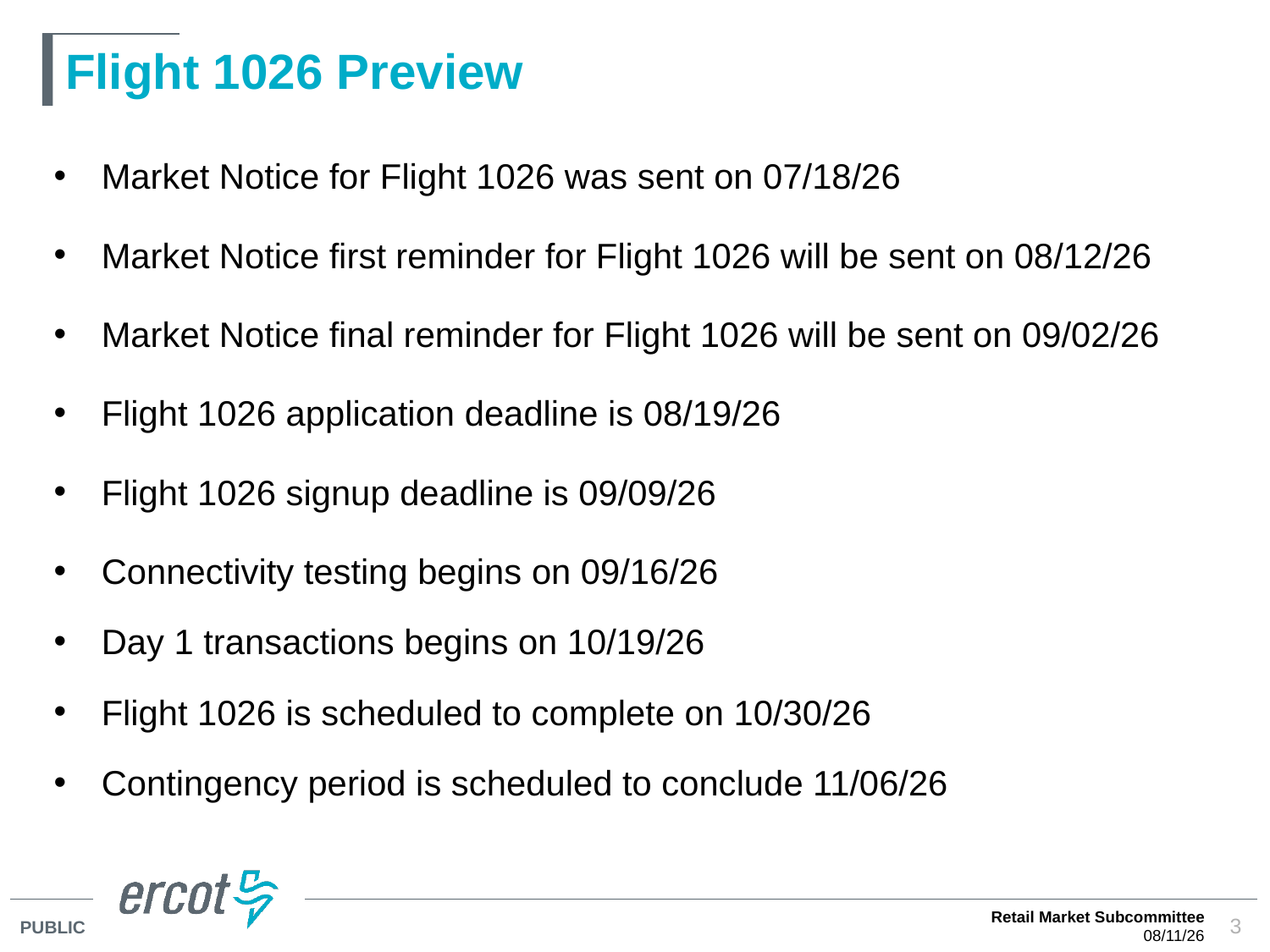

# Flight 1026 Preview
Market Notice for Flight 1026 was sent on 07/18/26
Market Notice first reminder for Flight 1026 will be sent on 08/12/26
Market Notice final reminder for Flight 1026 will be sent on 09/02/26
Flight 1026 application deadline is 08/19/26
Flight 1026 signup deadline is 09/09/26
Connectivity testing begins on 09/16/26
Day 1 transactions begins on 10/19/26
Flight 1026 is scheduled to complete on 10/30/26
Contingency period is scheduled to conclude 11/06/26

Retail Market Subcommittee
08/11/26
3